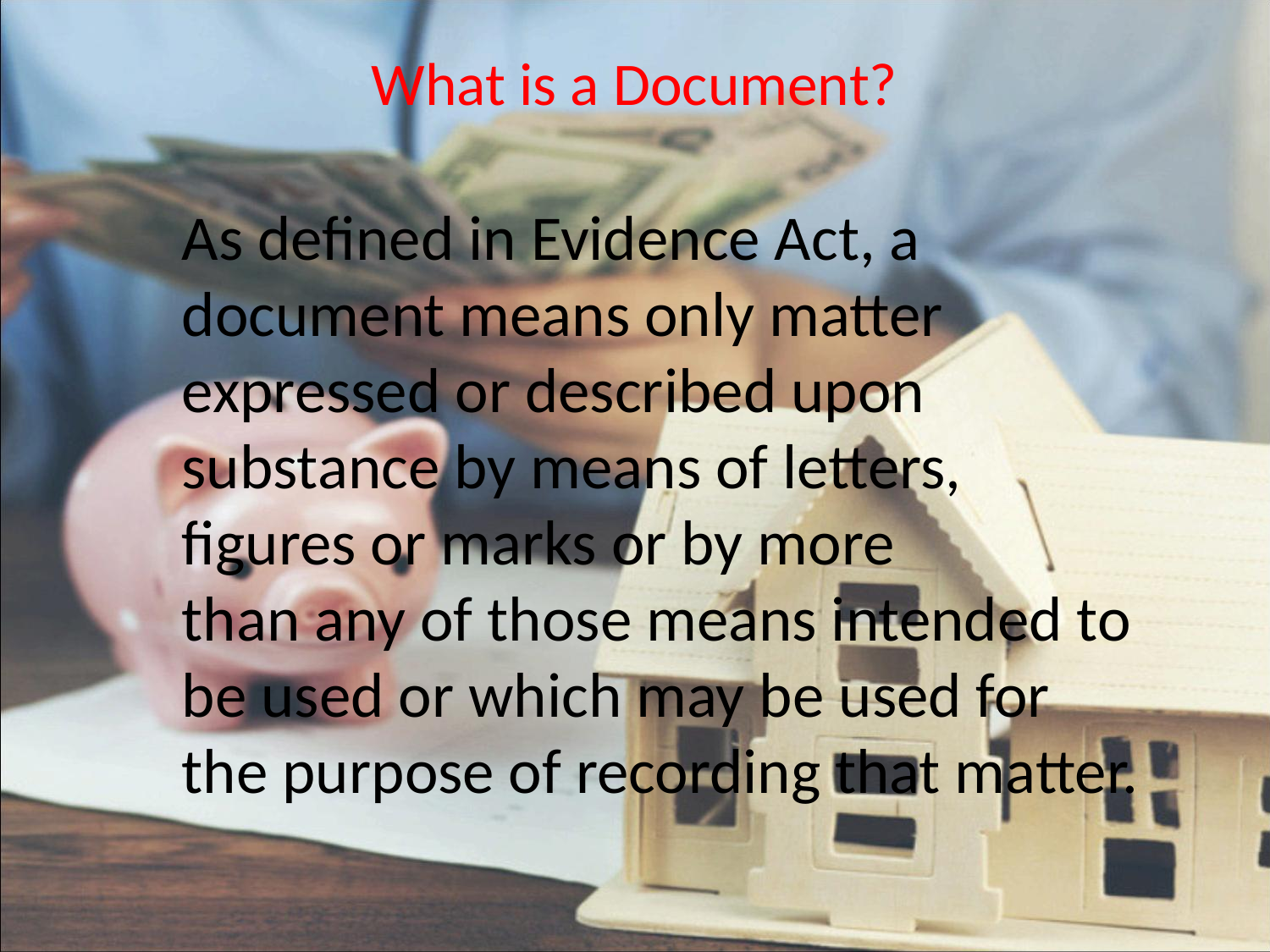

# What is a Document?
As defined in Evidence Act, a document means only matter expressed or described upon substance by means of letters, figures or marks or by more
than any of those means intended to be used or which may be used for the purpose of recording that matter.